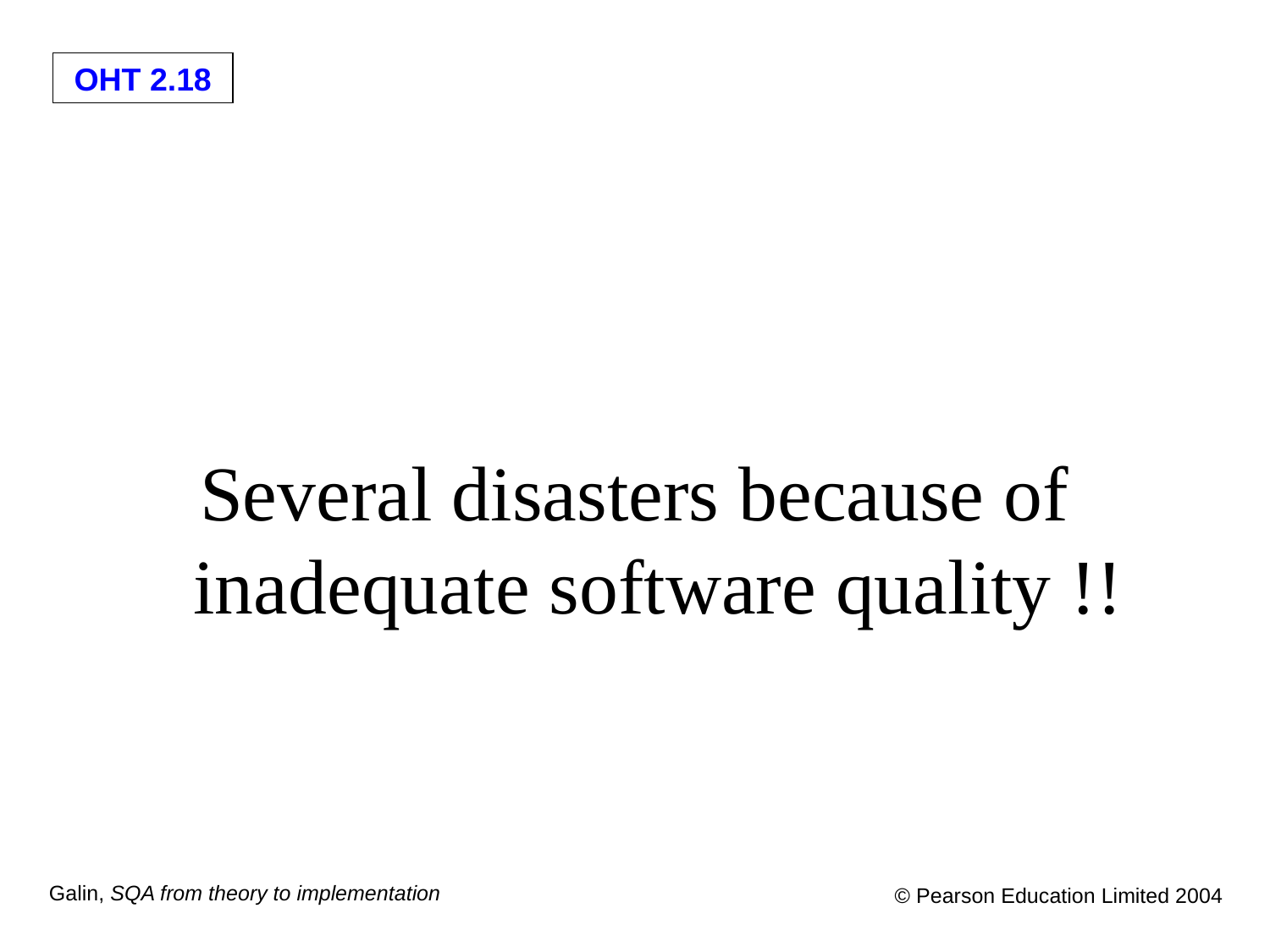

#

Several disasters because of inadequate software quality !!